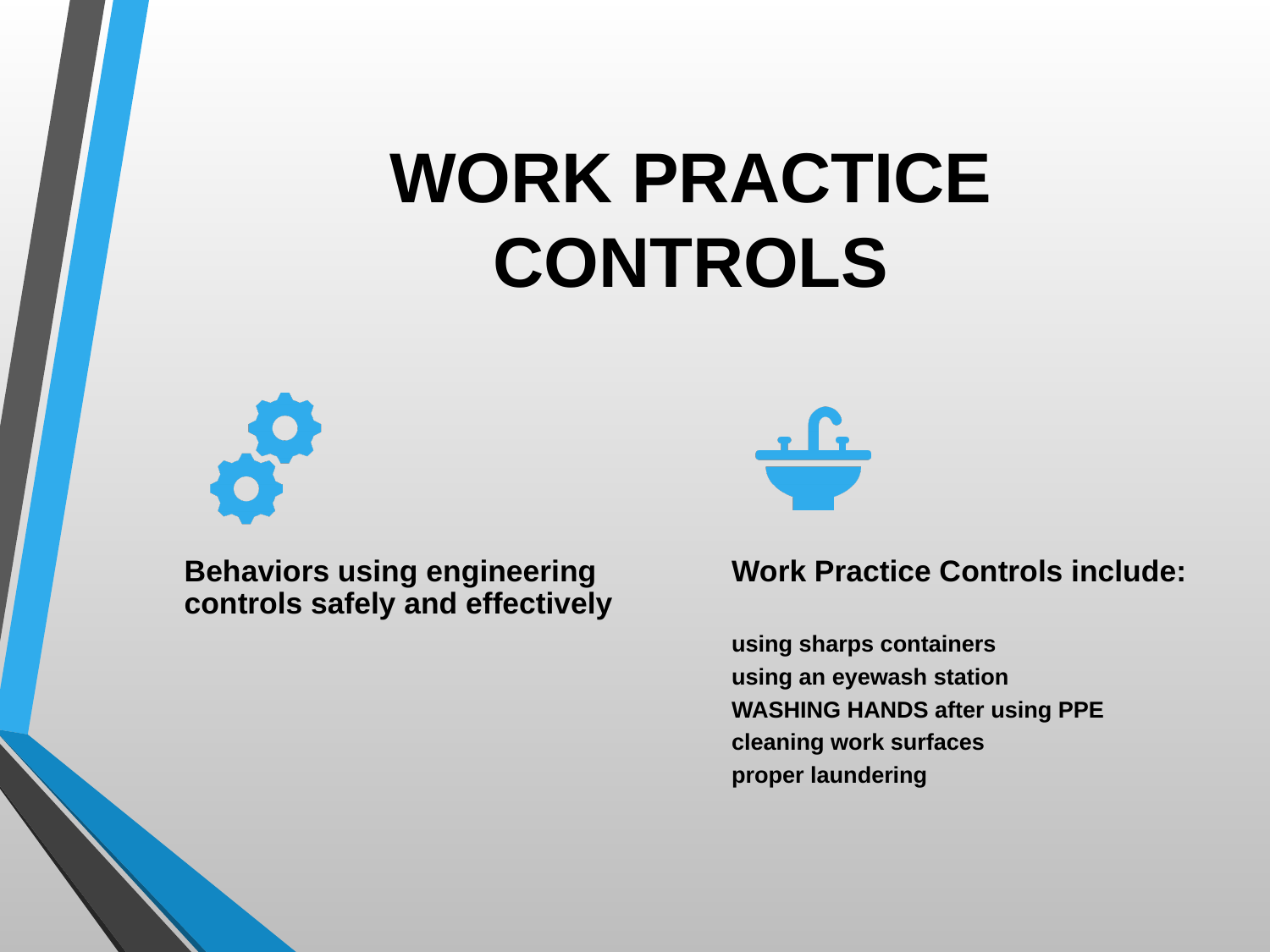

# WORK PRACTICE CONTROLS
Behaviors using engineering controls safely and effectively
Work Practice Controls include:
using sharps containers
using an eyewash station
WASHING HANDS after using PPE
cleaning work surfaces
proper laundering